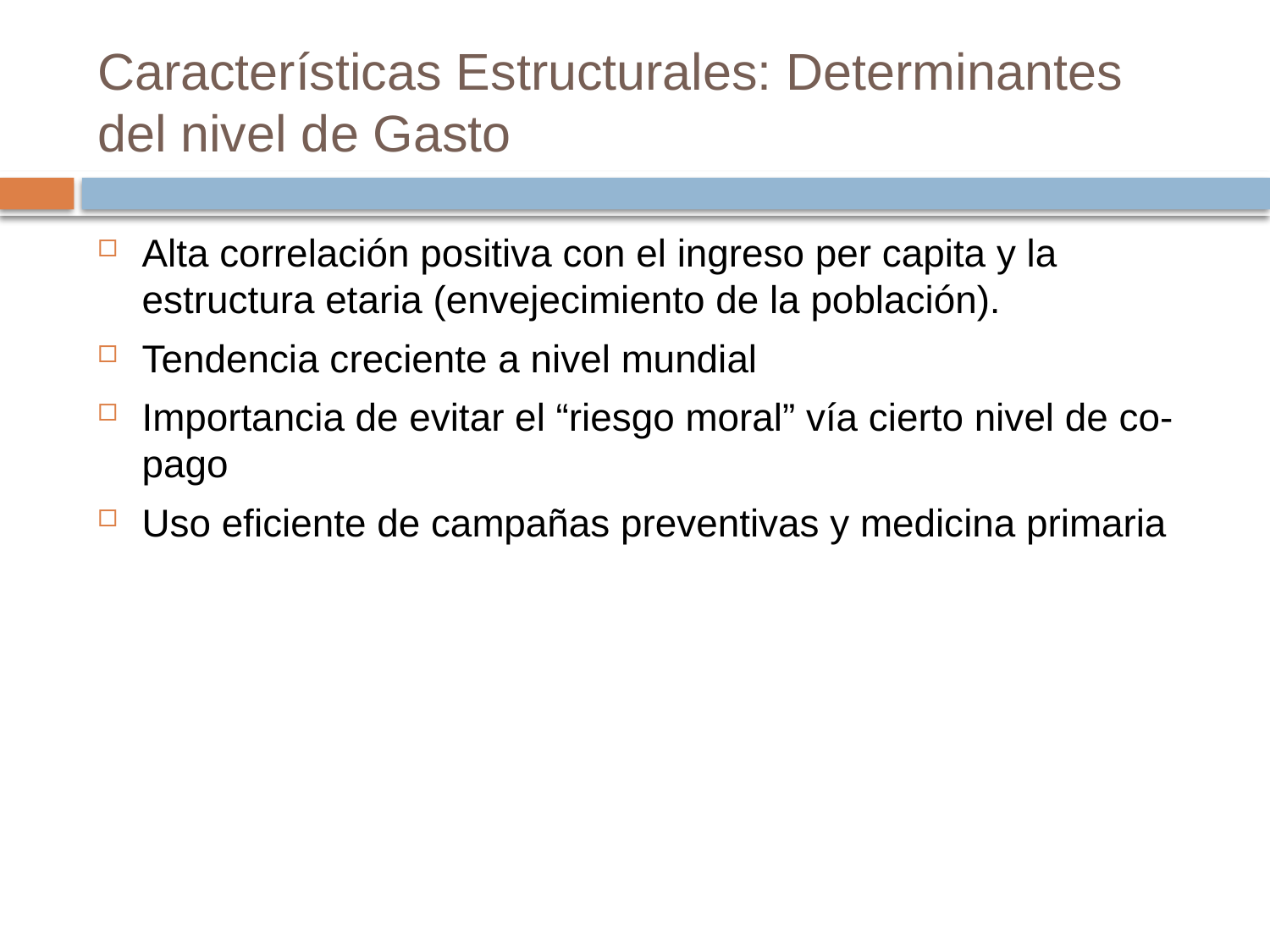

# Características Estructurales: Determinantes del nivel de Gasto
Alta correlación positiva con el ingreso per capita y la estructura etaria (envejecimiento de la población).
Tendencia creciente a nivel mundial
Importancia de evitar el “riesgo moral” vía cierto nivel de co-pago
Uso eficiente de campañas preventivas y medicina primaria